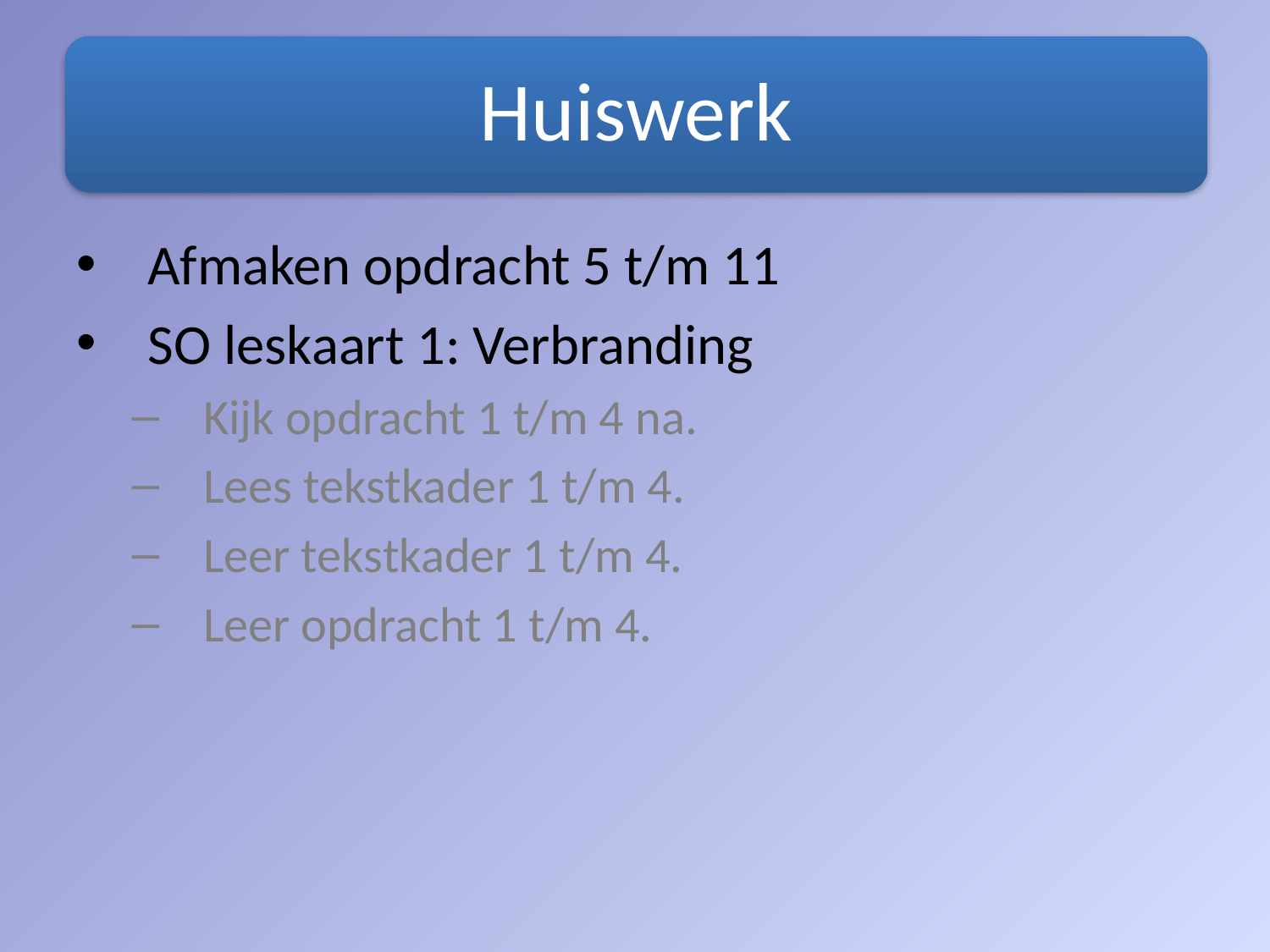

Huiswerk
Afmaken opdracht 5 t/m 11
SO leskaart 1: Verbranding
Kijk opdracht 1 t/m 4 na.
Lees tekstkader 1 t/m 4.
Leer tekstkader 1 t/m 4.
Leer opdracht 1 t/m 4.